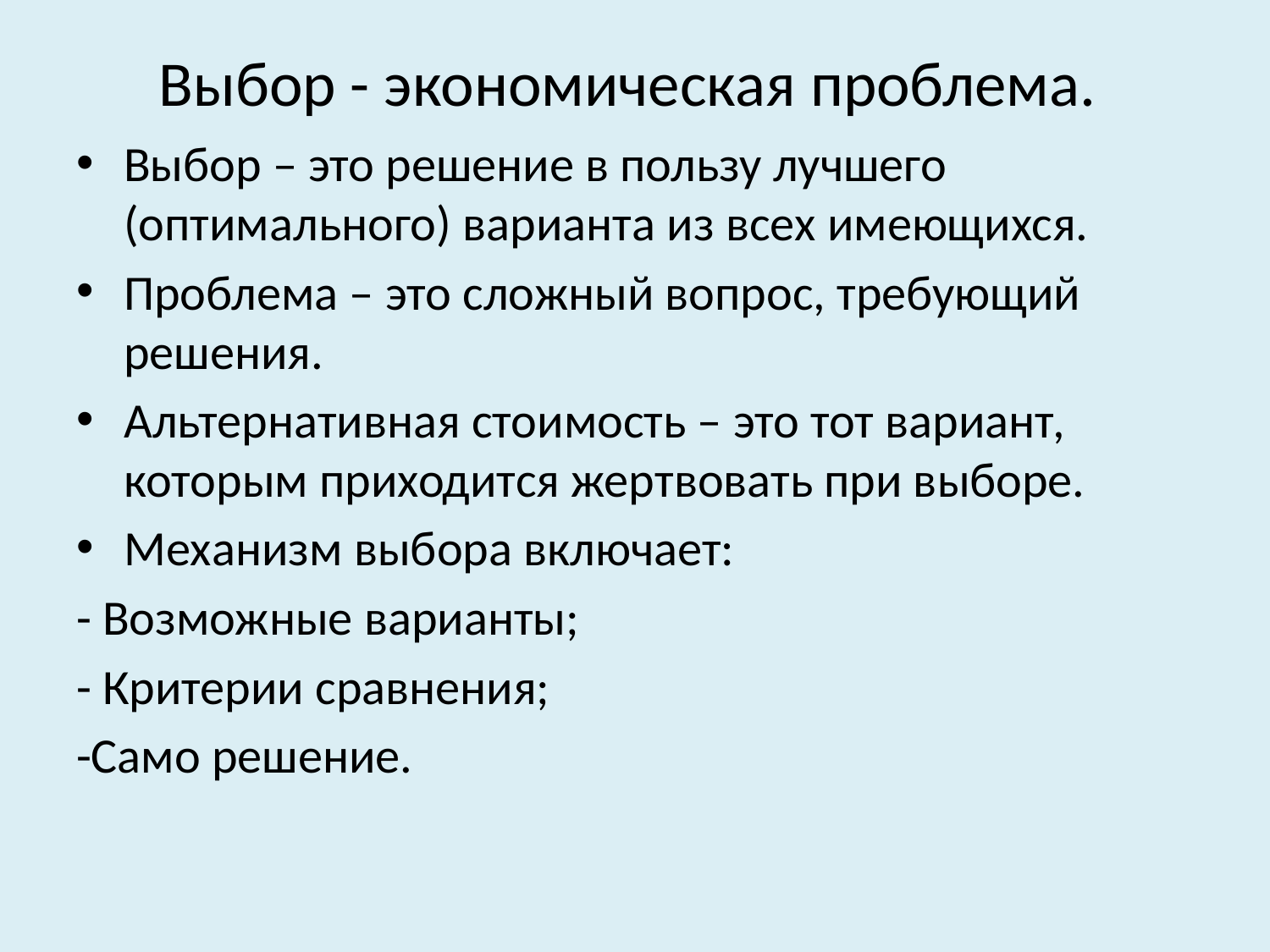

# Выбор - экономическая проблема.
Выбор – это решение в пользу лучшего (оптимального) варианта из всех имеющихся.
Проблема – это сложный вопрос, требующий решения.
Альтернативная стоимость – это тот вариант, которым приходится жертвовать при выборе.
Механизм выбора включает:
- Возможные варианты;
- Критерии сравнения;
-Само решение.